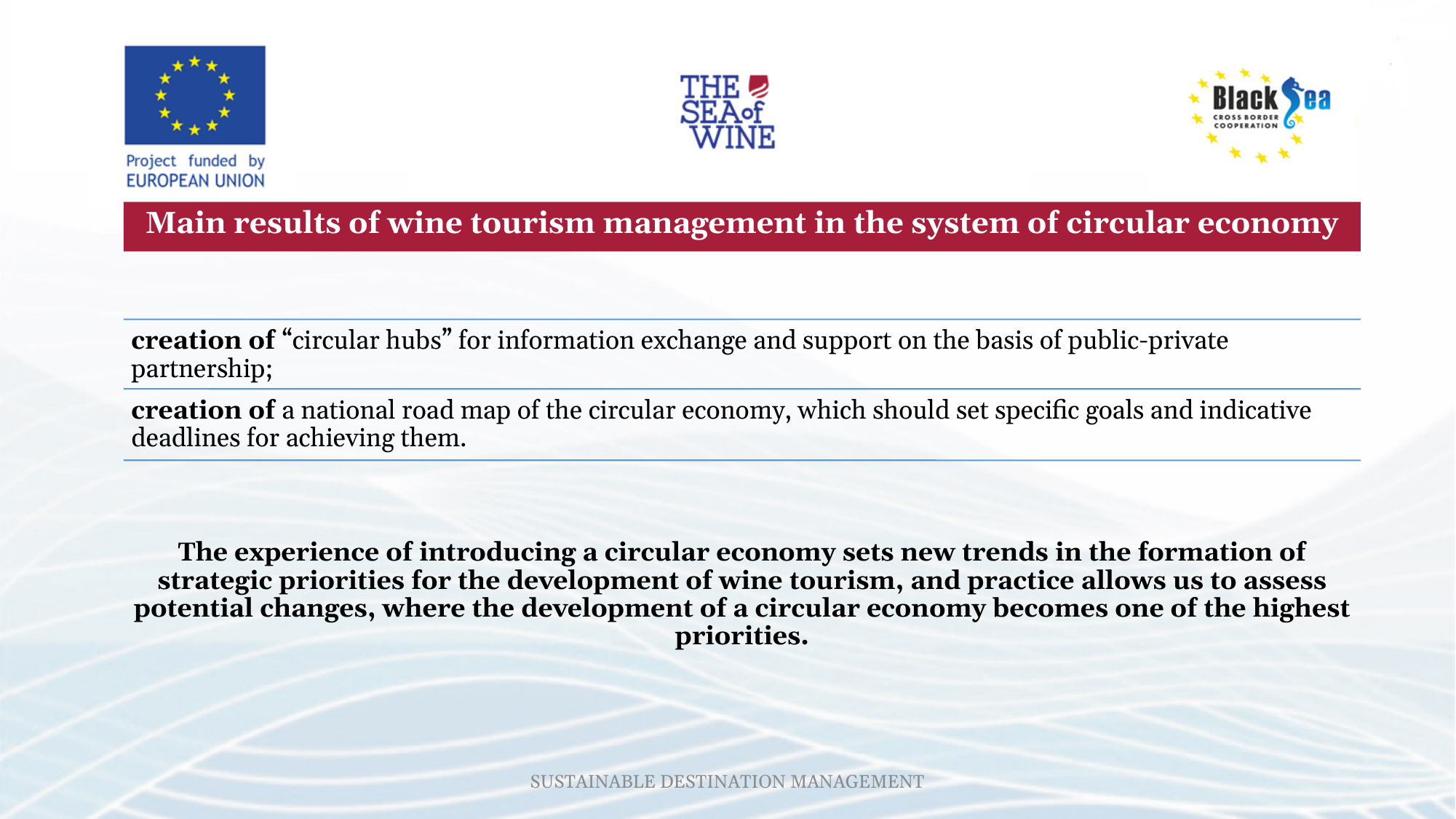

Main results of wine tourism management in the system of circular economy
creation of “circular hubs” for information exchange and support on the basis of public-private partnership;
creation of a national road map of the circular economy, which should set specific goals and indicative deadlines for achieving them.
The experience of introducing a circular economy sets new trends in the formation of strategic priorities for the development of wine tourism, and practice allows us to assess potential changes, where the development of a circular economy becomes one of the highest priorities.
SUSTAINABLE DESTINATION MANAGEMENT